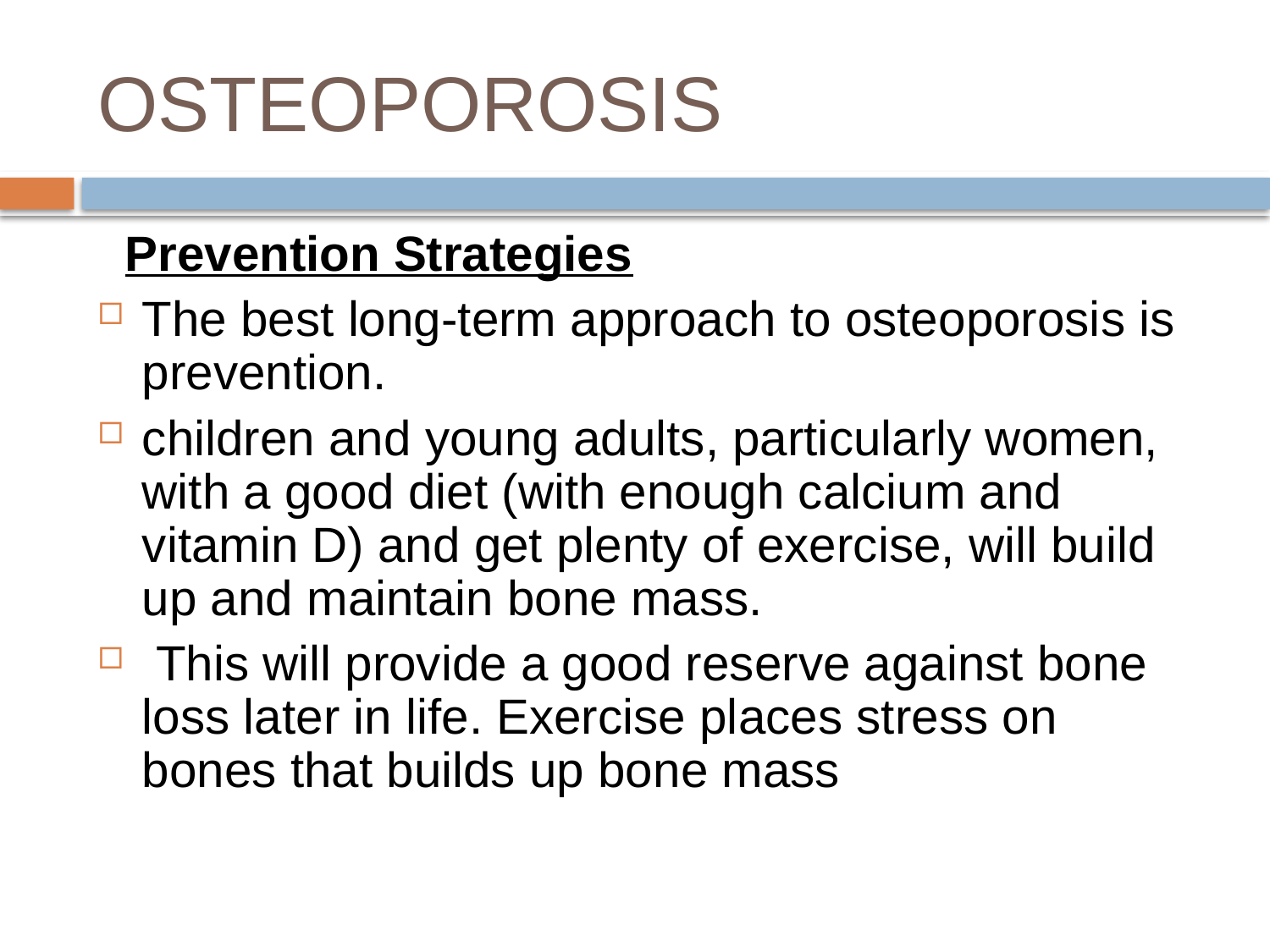

# OSTEOPOROSIS
  Prevention Strategies
The best long-term approach to osteoporosis is prevention.
children and young adults, particularly women, with a good diet (with enough calcium and vitamin D) and get plenty of exercise, will build up and maintain bone mass.
 This will provide a good reserve against bone loss later in life. Exercise places stress on bones that builds up bone mass